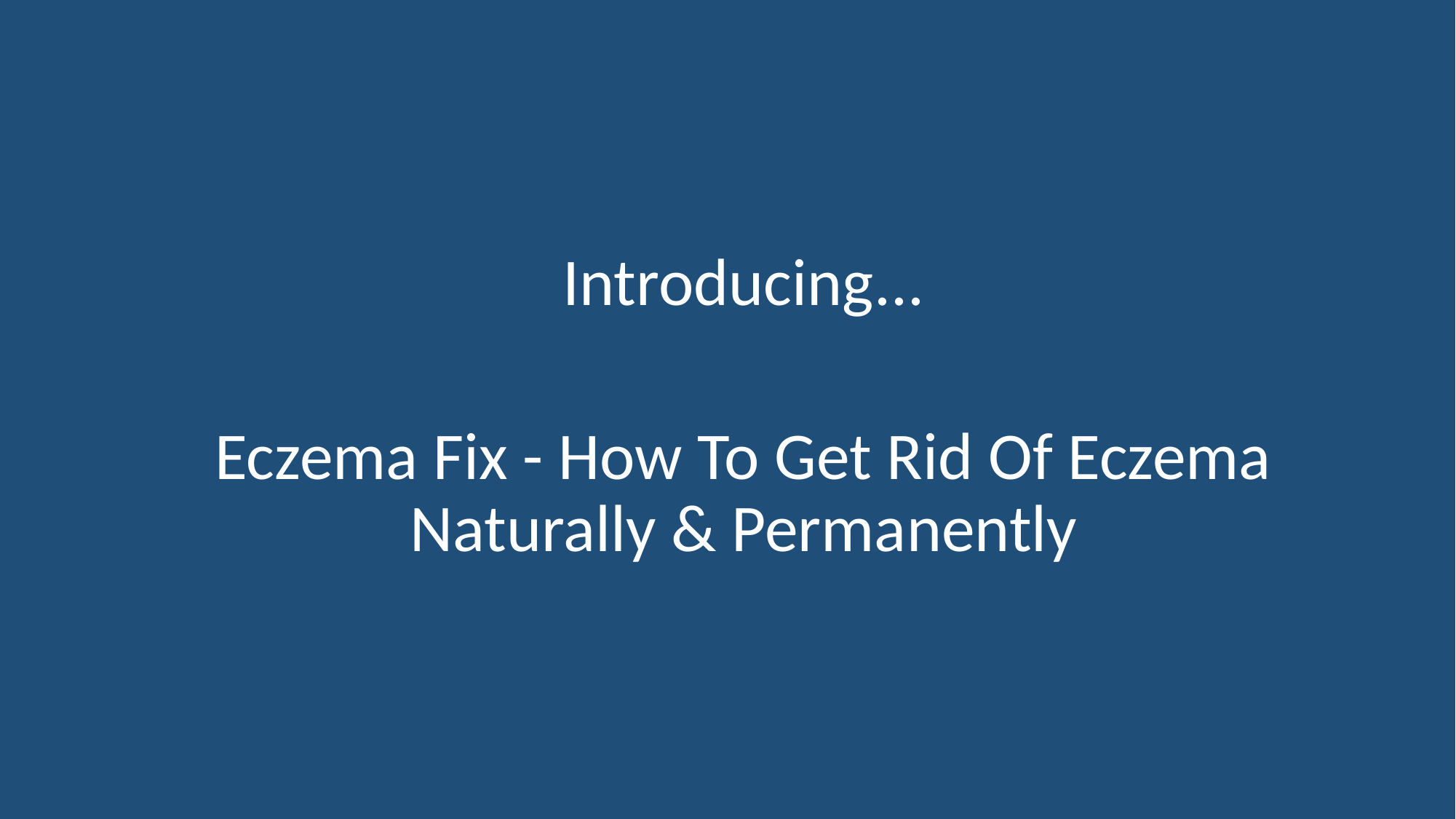

Introducing...

Eczema Fix - How To Get Rid Of Eczema Naturally & Permanently